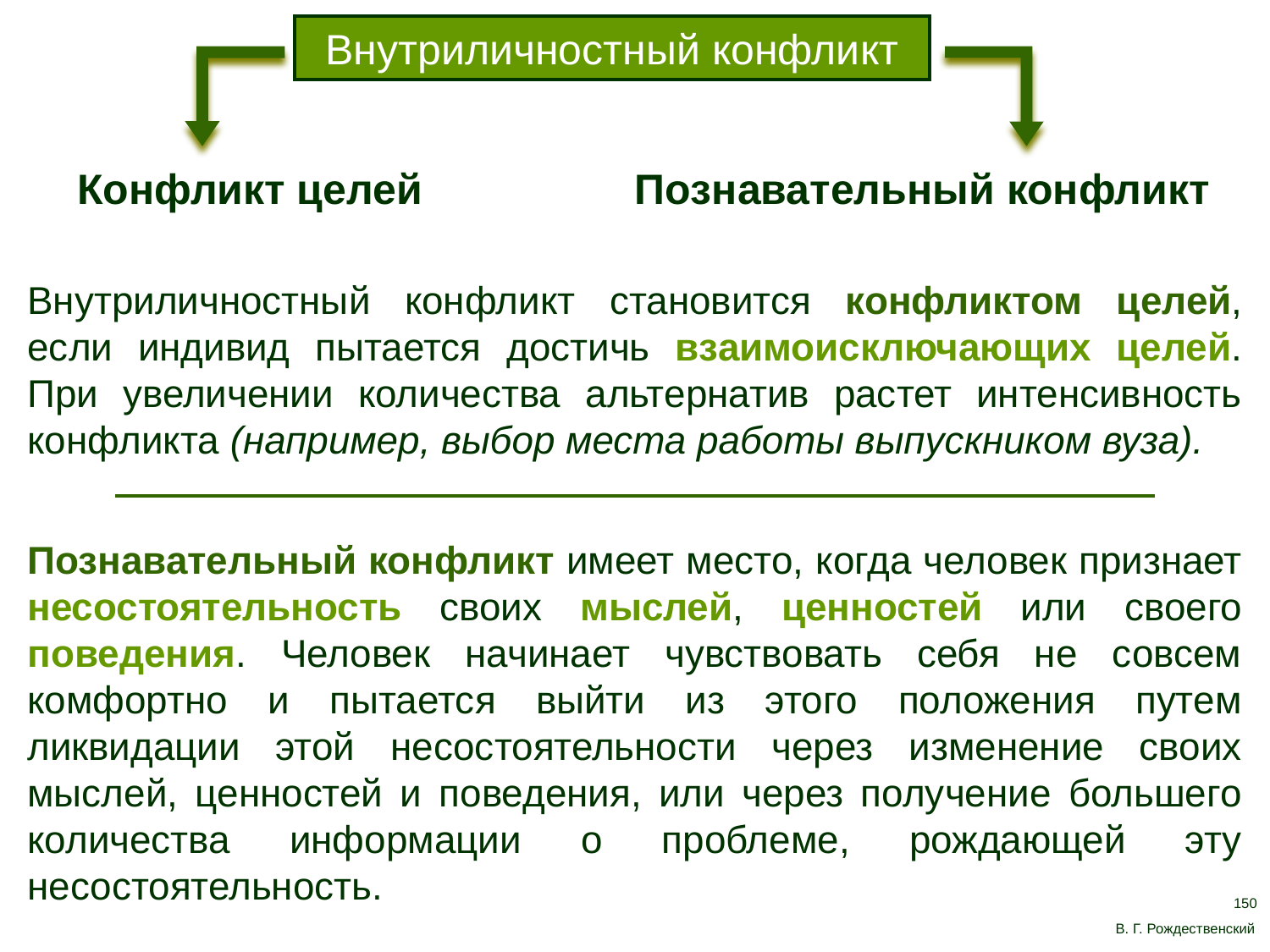

Внутриличностный конфликт

Конфликт целей                  Познавательный конфликт
Внутриличностный конфликт становится конфликтом целей, если индивид пытается достичь взаимоисключающих целей. При увеличении количества альтернатив растет интенсивность конфликта (например, выбор места работы выпускником вуза).
Познавательный конфликт имеет место, когда человек признает несостоятельность своих мыслей, ценностей или своего поведения. Человек начинает чувствовать себя не совсем комфортно и пытается выйти из этого положения путем ликвидации этой несостоятельности через изменение своих мыслей, ценностей и поведения, или через получение большего количества информации о проблеме, рождающей эту несостоятельность.
150
В. Г. Рождественский